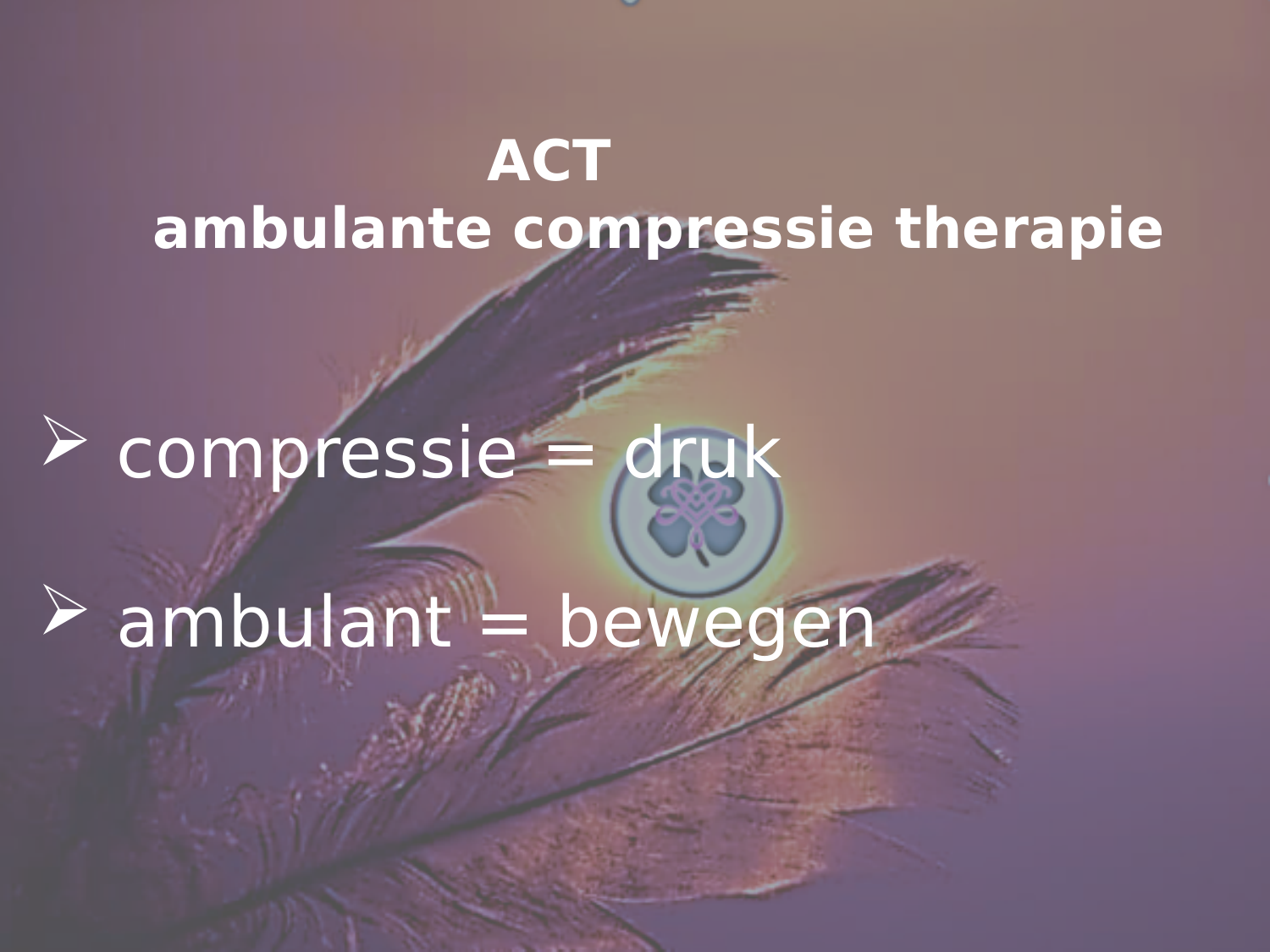

# ACT ambulante compressie therapie

compressie = druk

ambulant = bewegen